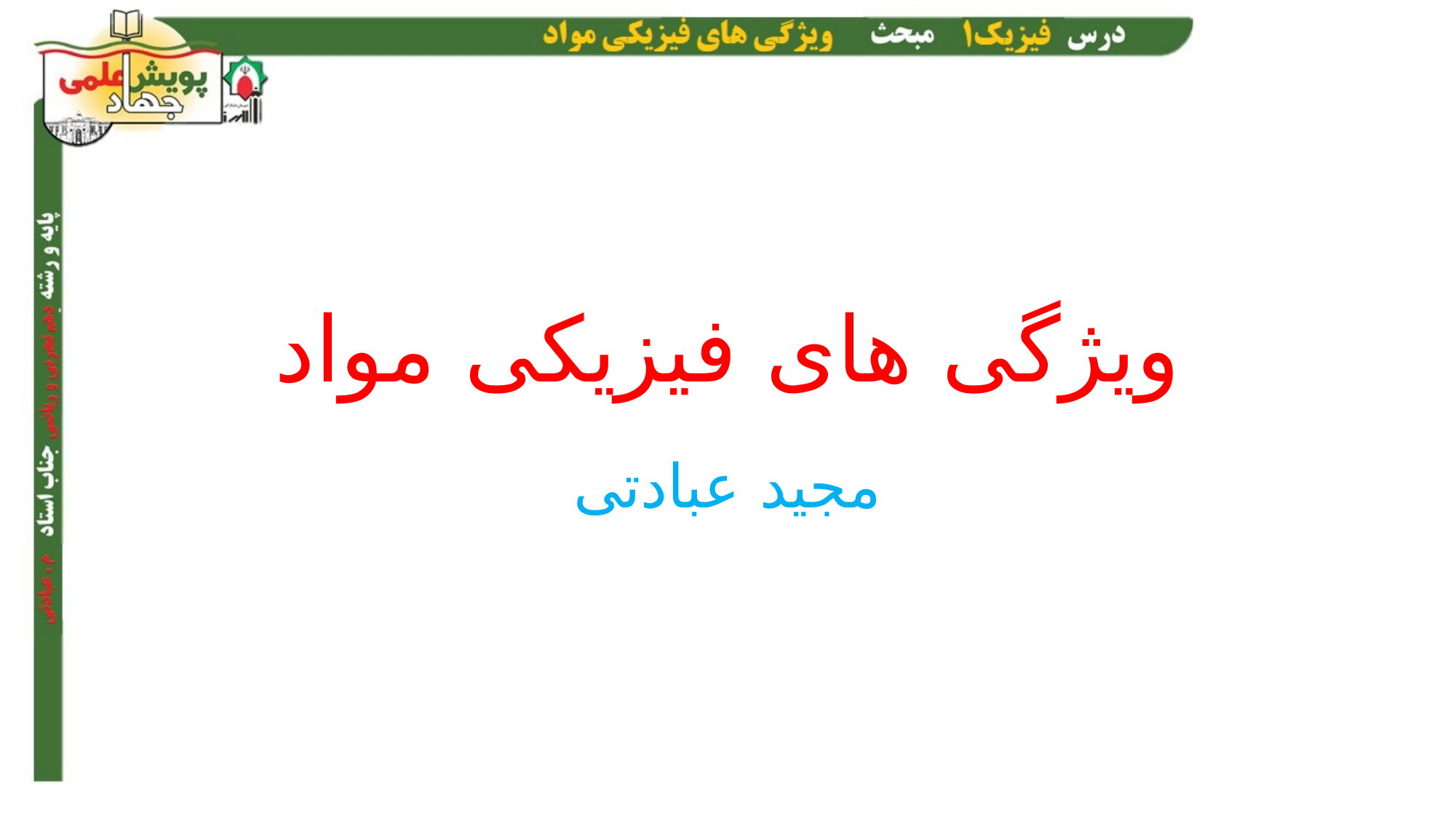

# ویژگی های فیزیکی مواد
مجید عبادتی